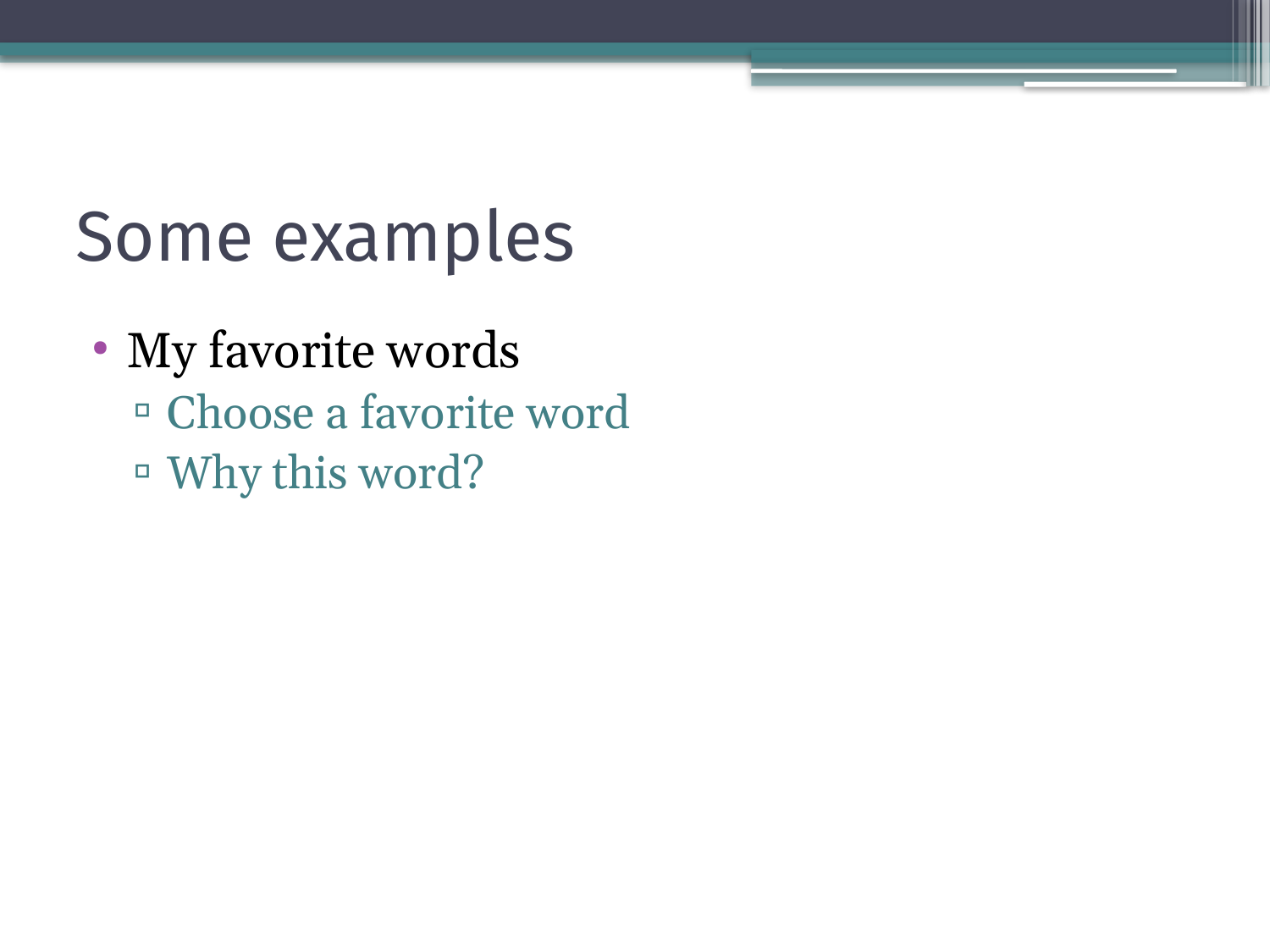

# Some examples
My favorite words
Choose a favorite word
Why this word?